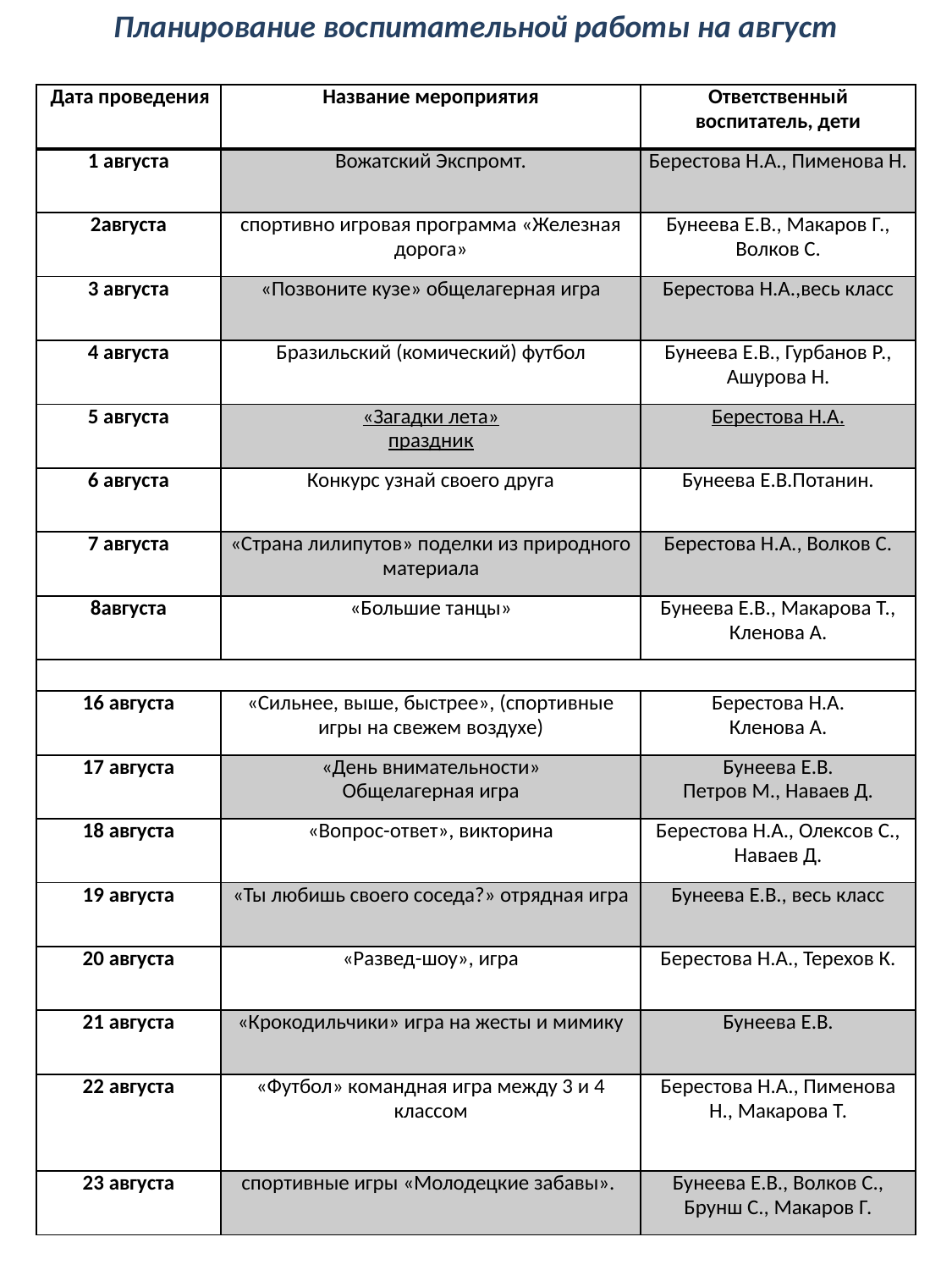

Планирование воспитательной работы на август
| Дата проведения | Название мероприятия | Ответственный воспитатель, дети |
| --- | --- | --- |
| 1 августа | Вожатский Экспромт. | Берестова Н.А., Пименова Н. |
| 2августа | спортивно игровая программа «Железная дорога» | Бунеева Е.В., Макаров Г., Волков С. |
| 3 августа | «Позвоните кузе» общелагерная игра | Берестова Н.А.,весь класс |
| 4 августа | Бразильский (комический) футбол | Бунеева Е.В., Гурбанов Р., Ашурова Н. |
| 5 августа | «Загадки лета» праздник | Берестова Н.А. |
| 6 августа | Конкурс узнай своего друга | Бунеева Е.В.Потанин. |
| 7 августа | «Страна лилипутов» поделки из природного материала | Берестова Н.А., Волков С. |
| 8августа | «Большие танцы» | Бунеева Е.В., Макарова Т., Кленова А. |
|  |  |  |
| 16 августа | «Сильнее, выше, быстрее», (спортивные игры на свежем воздухе) | Берестова Н.А. Кленова А. |
| 17 августа | «День внимательности» Общелагерная игра | Бунеева Е.В. Петров М., Наваев Д. |
| 18 августа | «Вопрос-ответ», викторина | Берестова Н.А., Олексов С., Наваев Д. |
| 19 августа | «Ты любишь своего соседа?» отрядная игра | Бунеева Е.В., весь класс |
| 20 августа | «Развед-шоу», игра | Берестова Н.А., Терехов К. |
| 21 августа | «Крокодильчики» игра на жесты и мимику | Бунеева Е.В. |
| 22 августа | «Футбол» командная игра между 3 и 4 классом | Берестова Н.А., Пименова Н., Макарова Т. |
| 23 августа | спортивные игры «Молодецкие забавы». | Бунеева Е.В., Волков С., Брунш С., Макаров Г. |